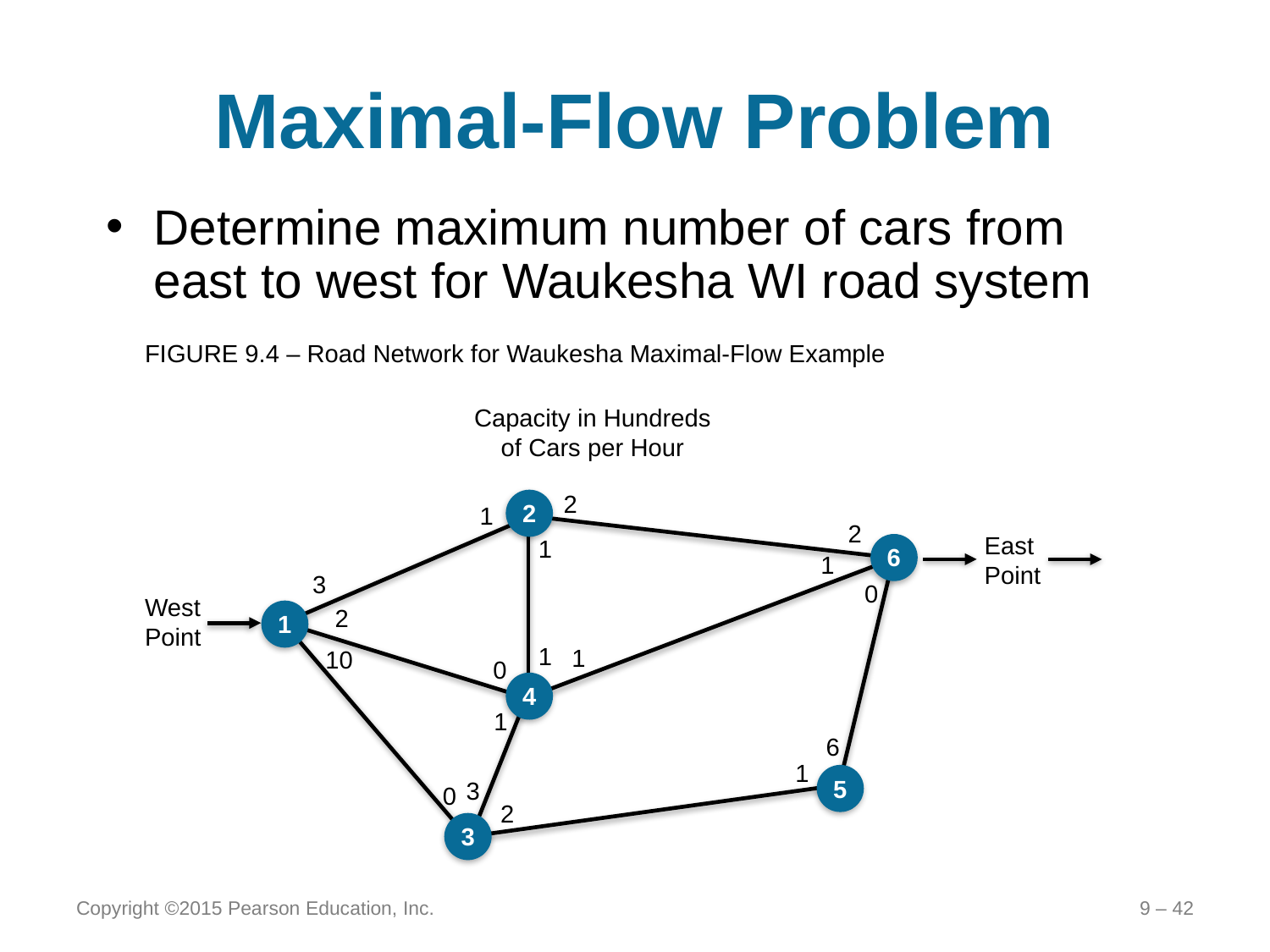

# Maximal-Flow Problem
Determine maximum number of cars from east to west for Waukesha WI road system

FIGURE 9.4 – Road Network for Waukesha Maximal-Flow Example
Capacity in Hundreds of Cars per Hour
2
1
2
1
0
6
1
1
3
2
1
1
10
0
1
3
0
2

2

6

1

4

5

3
East Point
West Point
Copyright ©2015 Pearson Education, Inc.
9 – 42